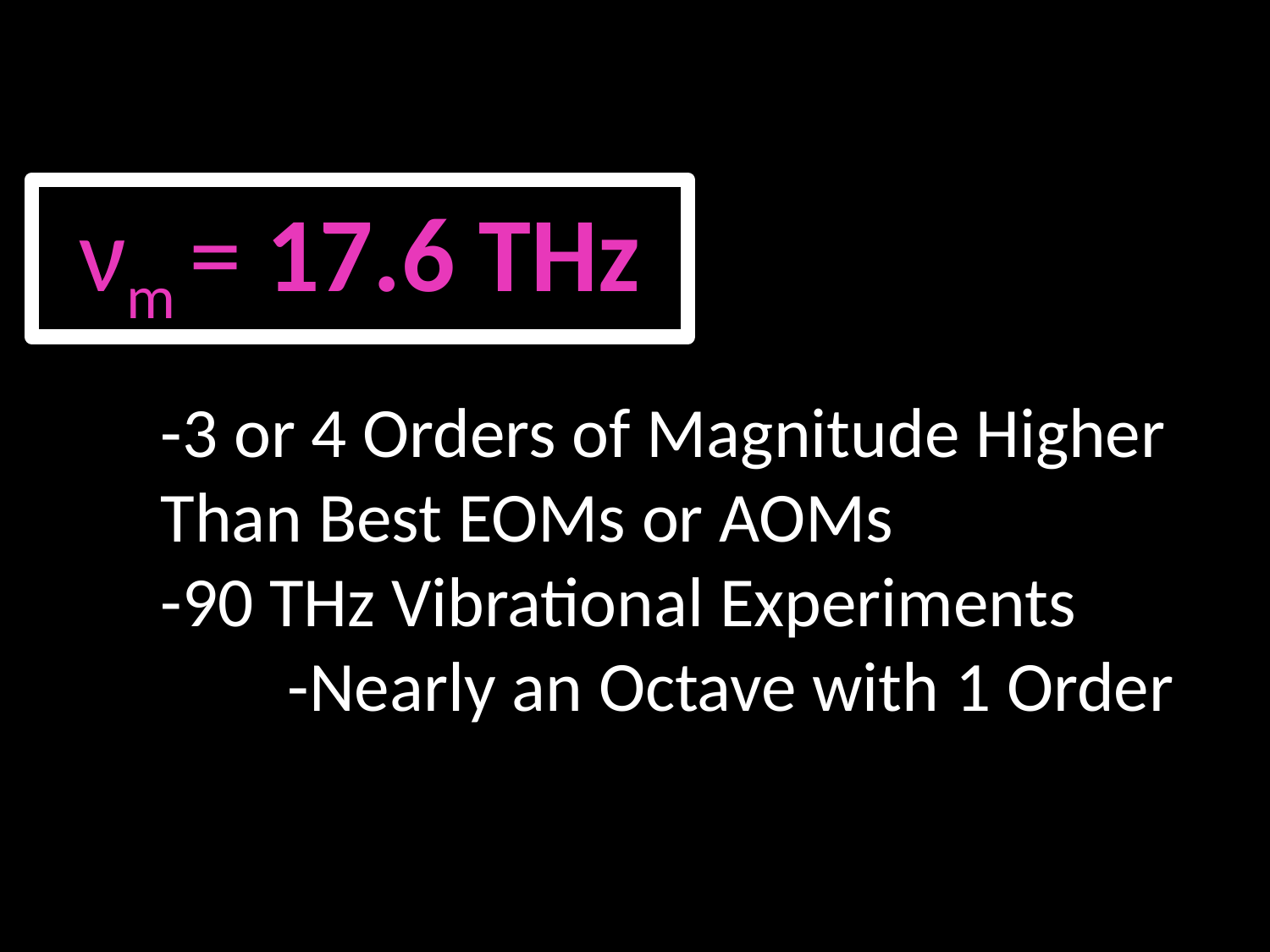

νm = 17.6 THz
-3 or 4 Orders of Magnitude Higher Than Best EOMs or AOMs
-90 THz Vibrational Experiments
	-Nearly an Octave with 1 Order